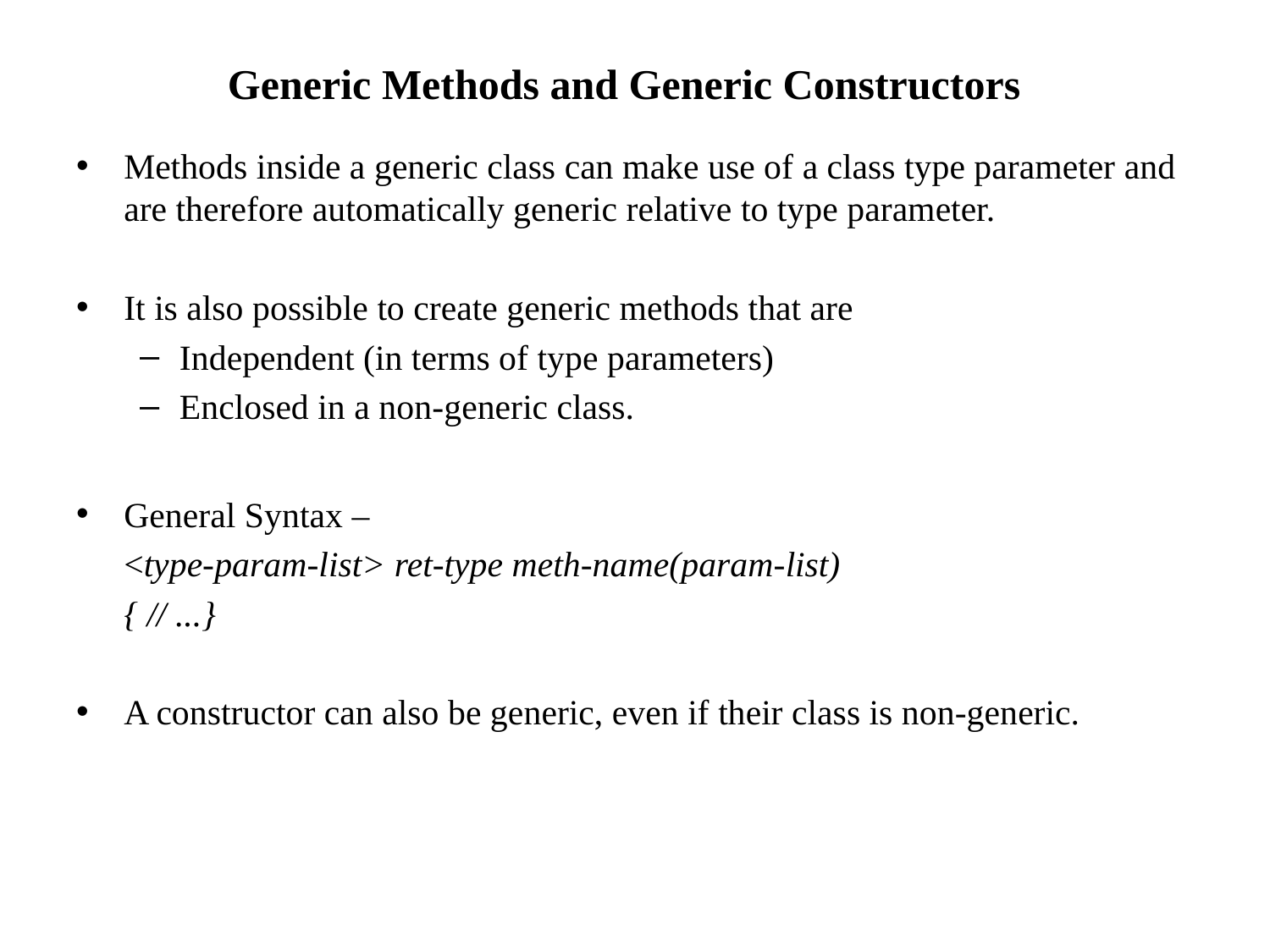

# Generic Methods and Generic Constructors
Methods inside a generic class can make use of a class type parameter and are therefore automatically generic relative to type parameter.

It is also possible to create generic methods that are
Independent (in terms of type parameters)
Enclosed in a non-generic class.

General Syntax –
	<type-param-list> ret-type meth-name(param-list)
	{ // ...}

A constructor can also be generic, even if their class is non-generic.